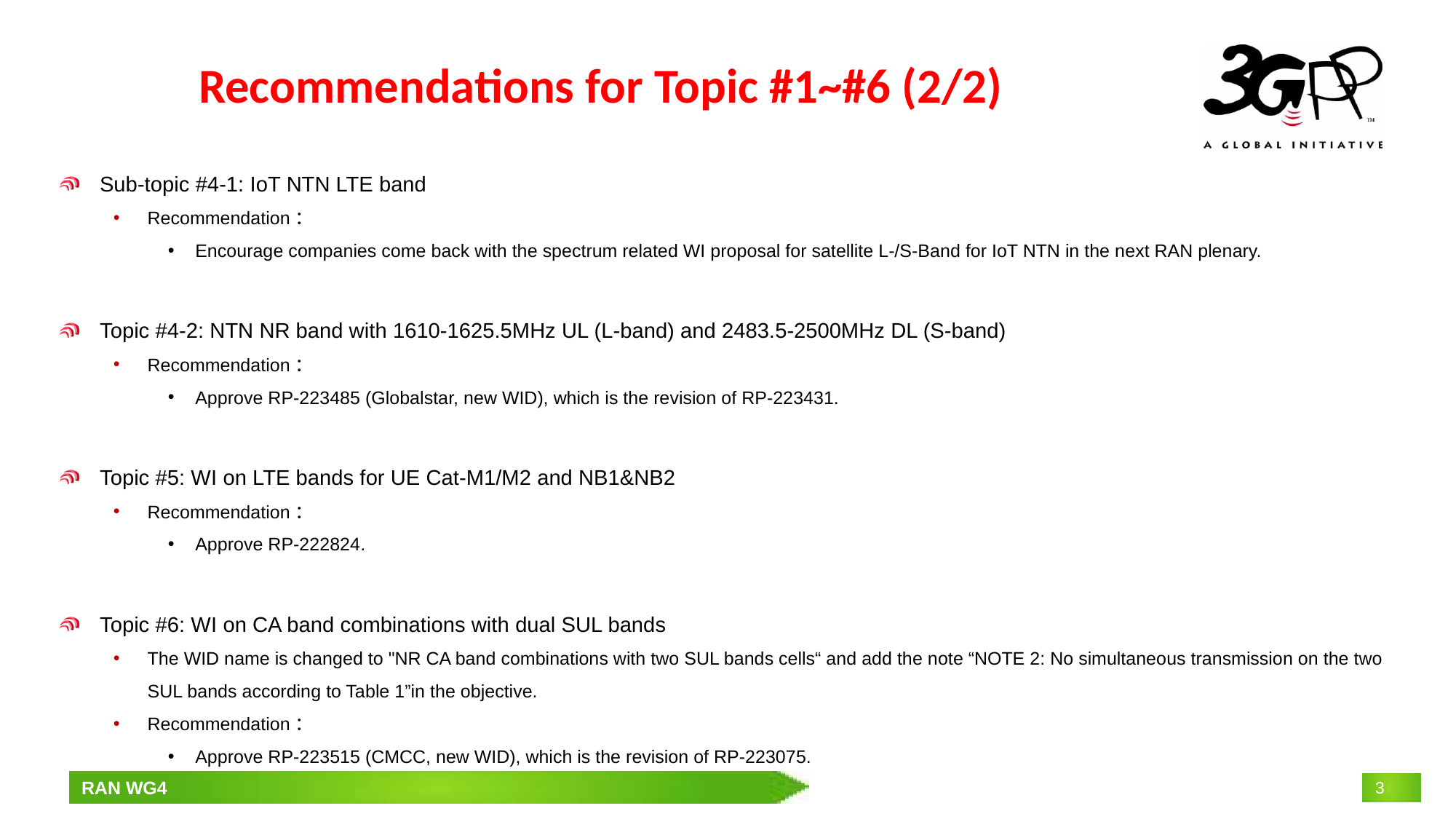

# Recommendations for Topic #1~#6 (2/2)
Sub-topic #4-1: IoT NTN LTE band
Recommendation：
Encourage companies come back with the spectrum related WI proposal for satellite L-/S-Band for IoT NTN in the next RAN plenary.

Topic #4-2: NTN NR band with 1610-1625.5MHz UL (L-band) and 2483.5-2500MHz DL (S-band)
Recommendation：
Approve RP-223485 (Globalstar, new WID), which is the revision of RP-223431.

Topic #5: WI on LTE bands for UE Cat-M1/M2 and NB1&NB2
Recommendation：
Approve RP-222824.

Topic #6: WI on CA band combinations with dual SUL bands
The WID name is changed to "NR CA band combinations with two SUL bands cells“ and add the note “NOTE 2: No simultaneous transmission on the two SUL bands according to Table 1”in the objective.
Recommendation：
Approve RP-223515 (CMCC, new WID), which is the revision of RP-223075.